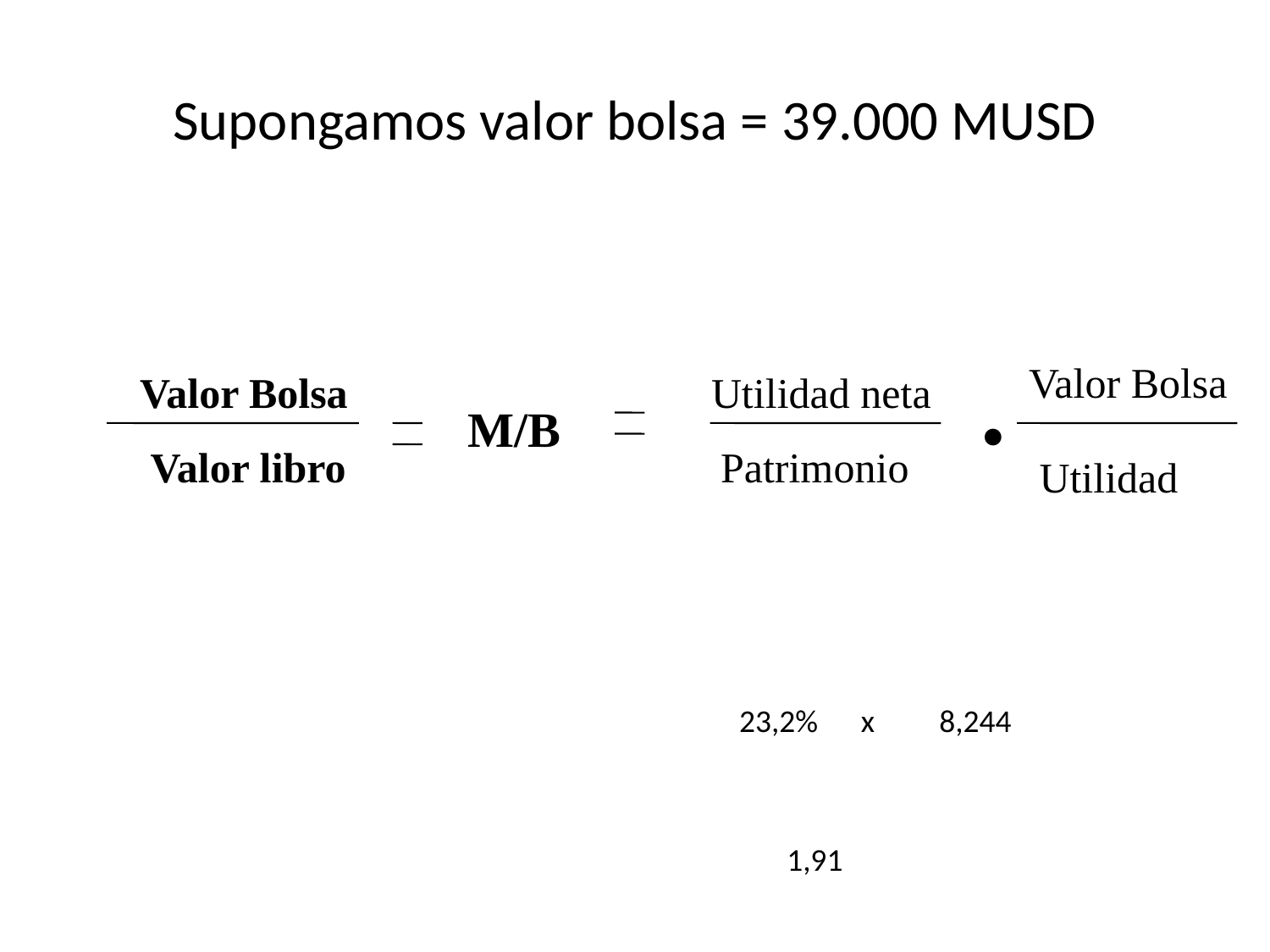

# Supongamos valor bolsa = 39.000 MUSD
.
Valor Bolsa
Valor Bolsa
Utilidad neta
M/B

Valor libro
Patrimonio

Utilidad
23,2%      x         8,244
1,91